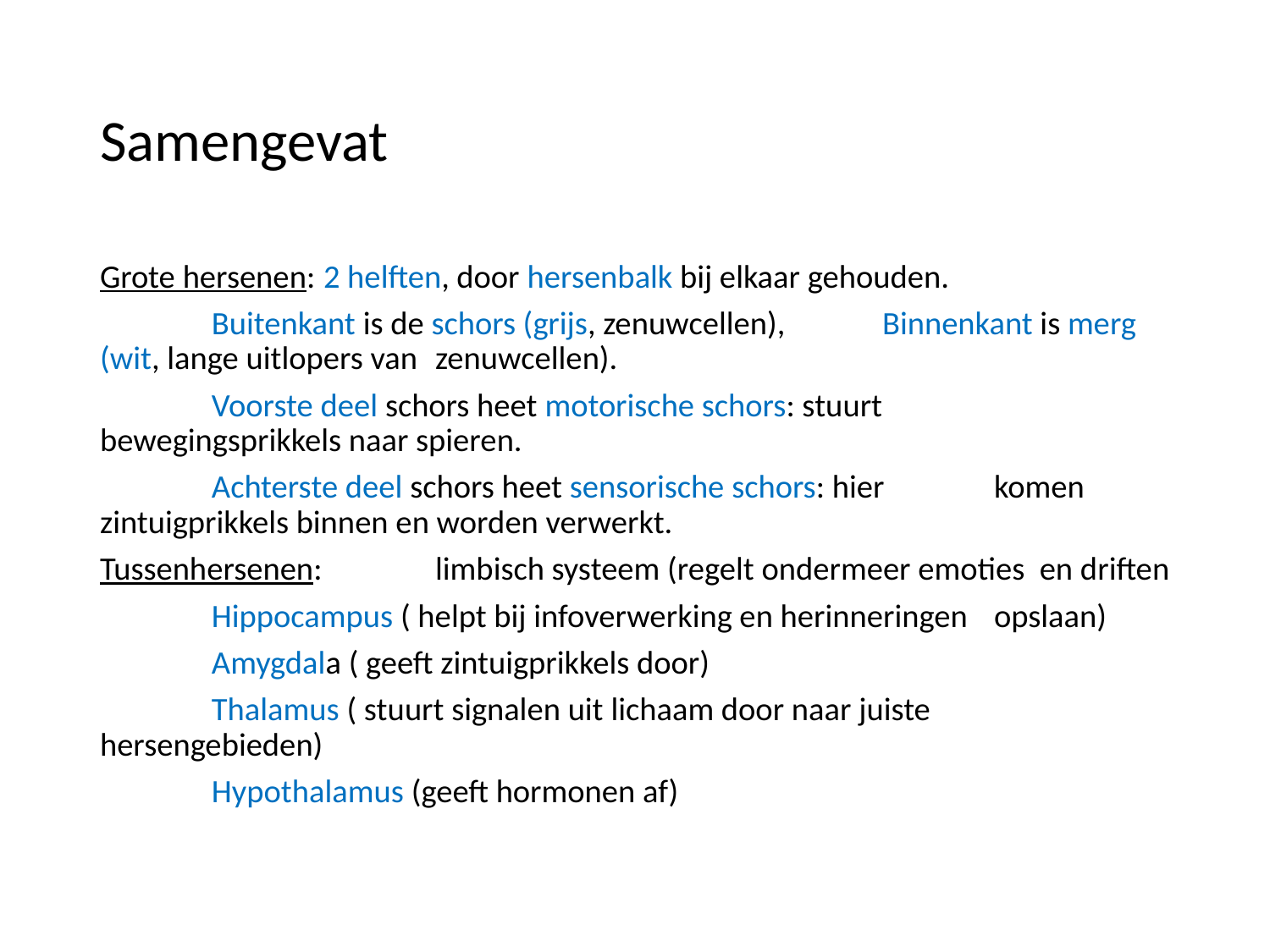

# Samengevat
Grote hersenen: 	2 helften, door hersenbalk bij elkaar gehouden.
			Buitenkant is de schors (grijs, zenuwcellen), 					Binnenkant is merg (wit, lange uitlopers van 					zenuwcellen).
			Voorste deel schors heet motorische schors: stuurt 				bewegingsprikkels naar spieren.
			Achterste deel schors heet sensorische schors: hier 				komen zintuigprikkels binnen en worden verwerkt.
Tussenhersenen: 	limbisch systeem (regelt ondermeer emoties  en driften
			Hippocampus ( helpt bij infoverwerking en herinneringen 			opslaan)
			Amygdala ( geeft zintuigprikkels door)
			Thalamus ( stuurt signalen uit lichaam door naar juiste 				hersengebieden)
			Hypothalamus (geeft hormonen af)